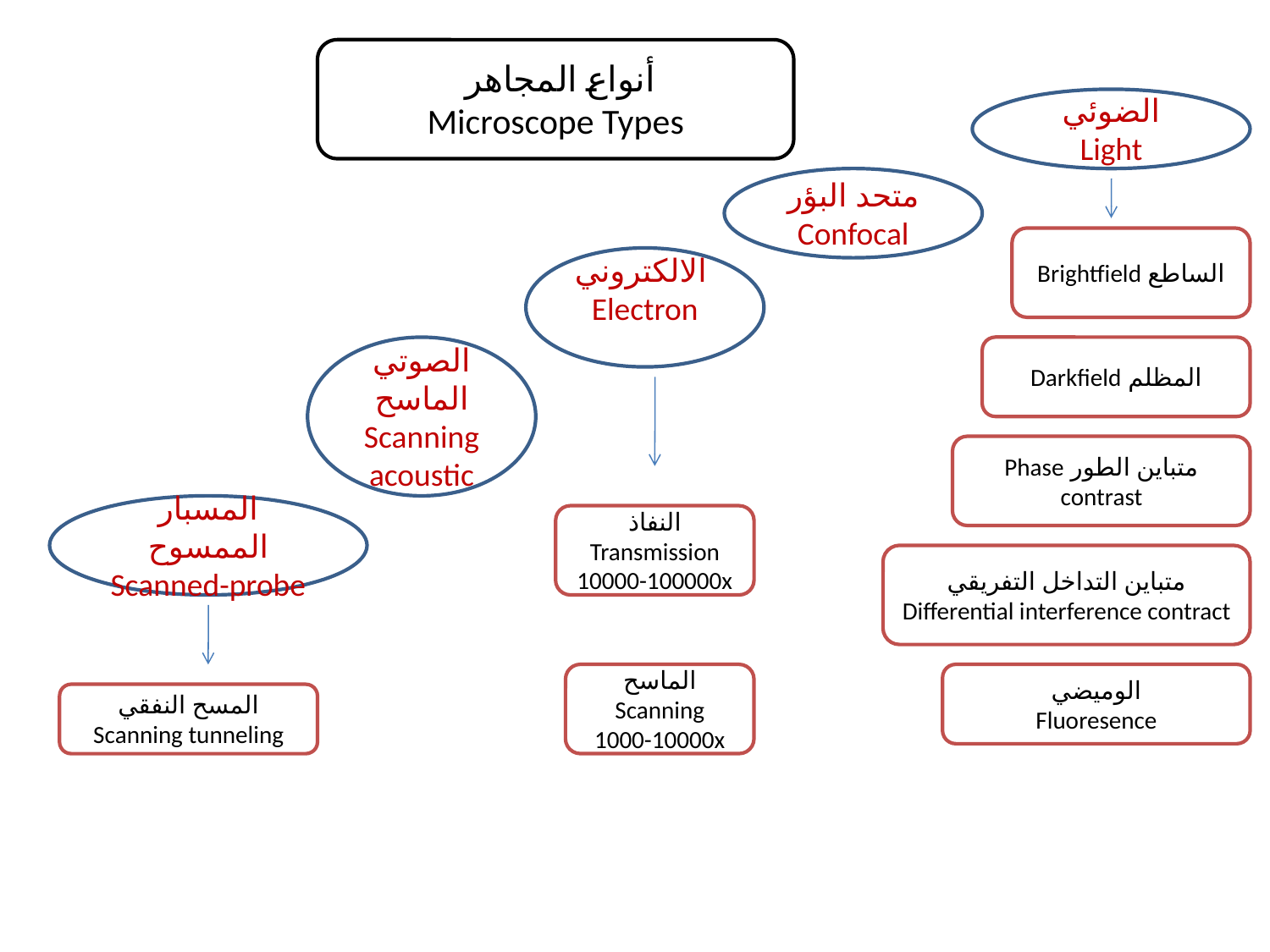

أنواع المجاهر
Microscope Types
الضوئي
Light
متحد البؤر
Confocal
الساطع Brightfield
 الالكتروني
Electron

الصوتي الماسح
Scanning acoustic
المظلم Darkfield
متباين الطور Phase contrast
المسبار الممسوح
Scanned-probe
النفاذ
Transmission
10000-100000x
متباين التداخل التفريقي
Differential interference contract
الماسح
Scanning
1000-10000x
الوميضي
Fluoresence
المسح النفقي
Scanning tunneling